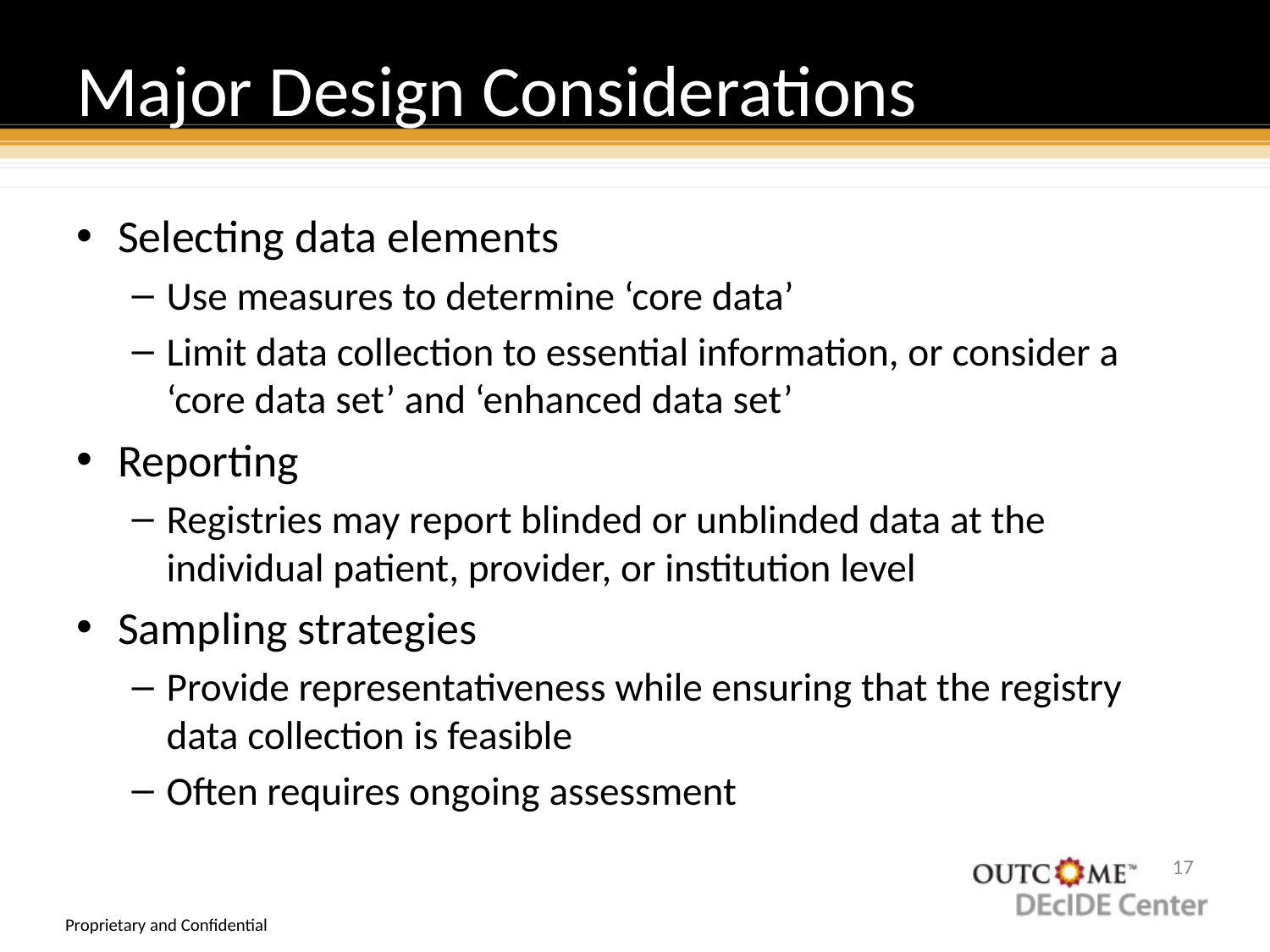

# Major Design Considerations
Selecting data elements
Use measures to determine ‘core data’
Limit data collection to essential information, or consider a ‘core data set’ and ‘enhanced data set’
Reporting
Registries may report blinded or unblinded data at the individual patient, provider, or institution level
Sampling strategies
Provide representativeness while ensuring that the registry data collection is feasible
Often requires ongoing assessment

17